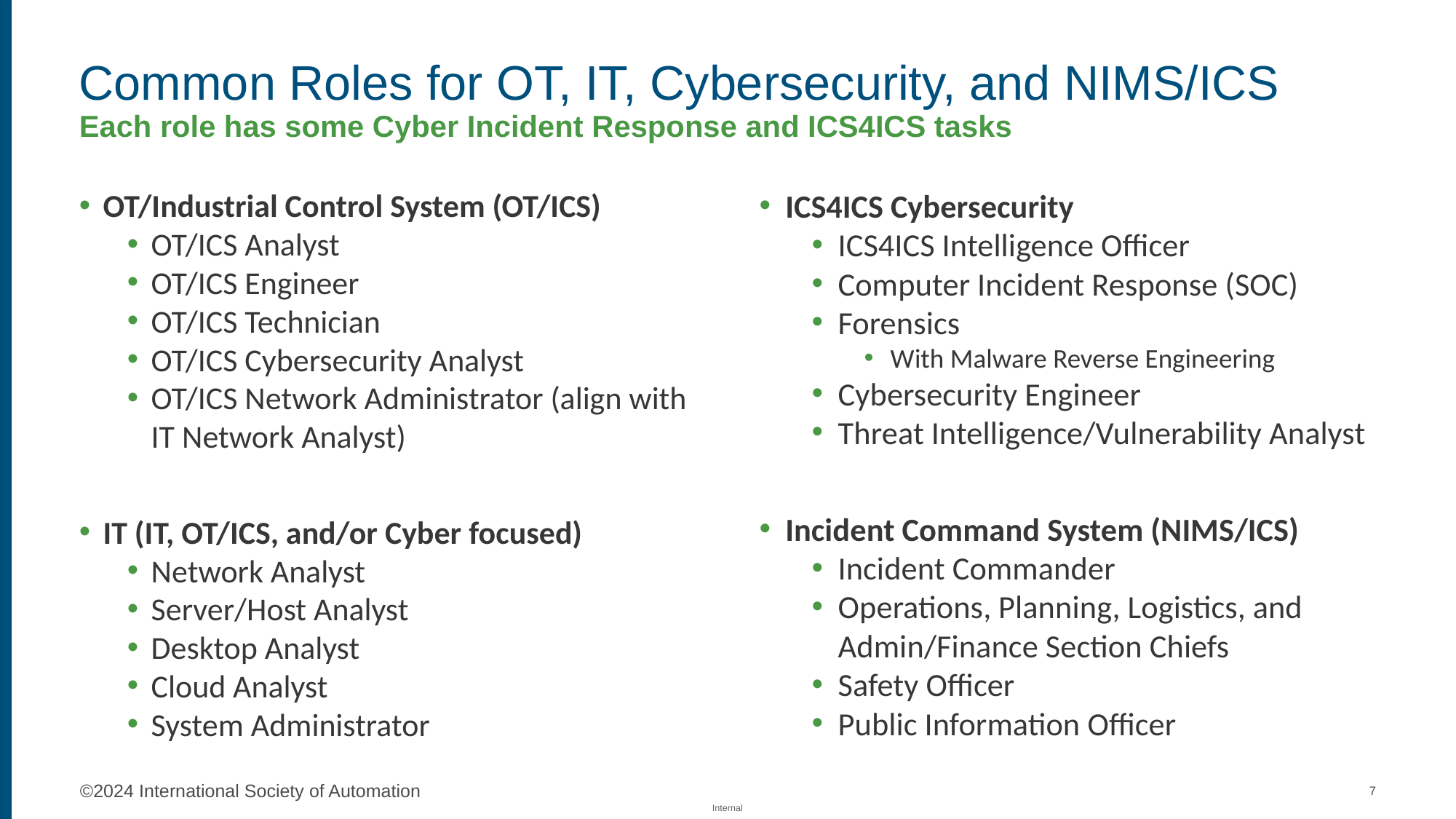

# Common Roles for OT, IT, Cybersecurity, and NIMS/ICS Each role has some Cyber Incident Response and ICS4ICS tasks
OT/Industrial Control System (OT/ICS)
OT/ICS Analyst
OT/ICS Engineer
OT/ICS Technician
OT/ICS Cybersecurity Analyst
OT/ICS Network Administrator (align with IT Network Analyst)

IT (IT, OT/ICS, and/or Cyber focused)
Network Analyst
Server/Host Analyst
Desktop Analyst
Cloud Analyst
System Administrator
ICS4ICS Cybersecurity
ICS4ICS Intelligence Officer
Computer Incident Response (SOC)
Forensics
With Malware Reverse Engineering
Cybersecurity Engineer
Threat Intelligence/Vulnerability Analyst

Incident Command System (NIMS/ICS)
Incident Commander
Operations, Planning, Logistics, and Admin/Finance Section Chiefs
Safety Officer
Public Information Officer
7